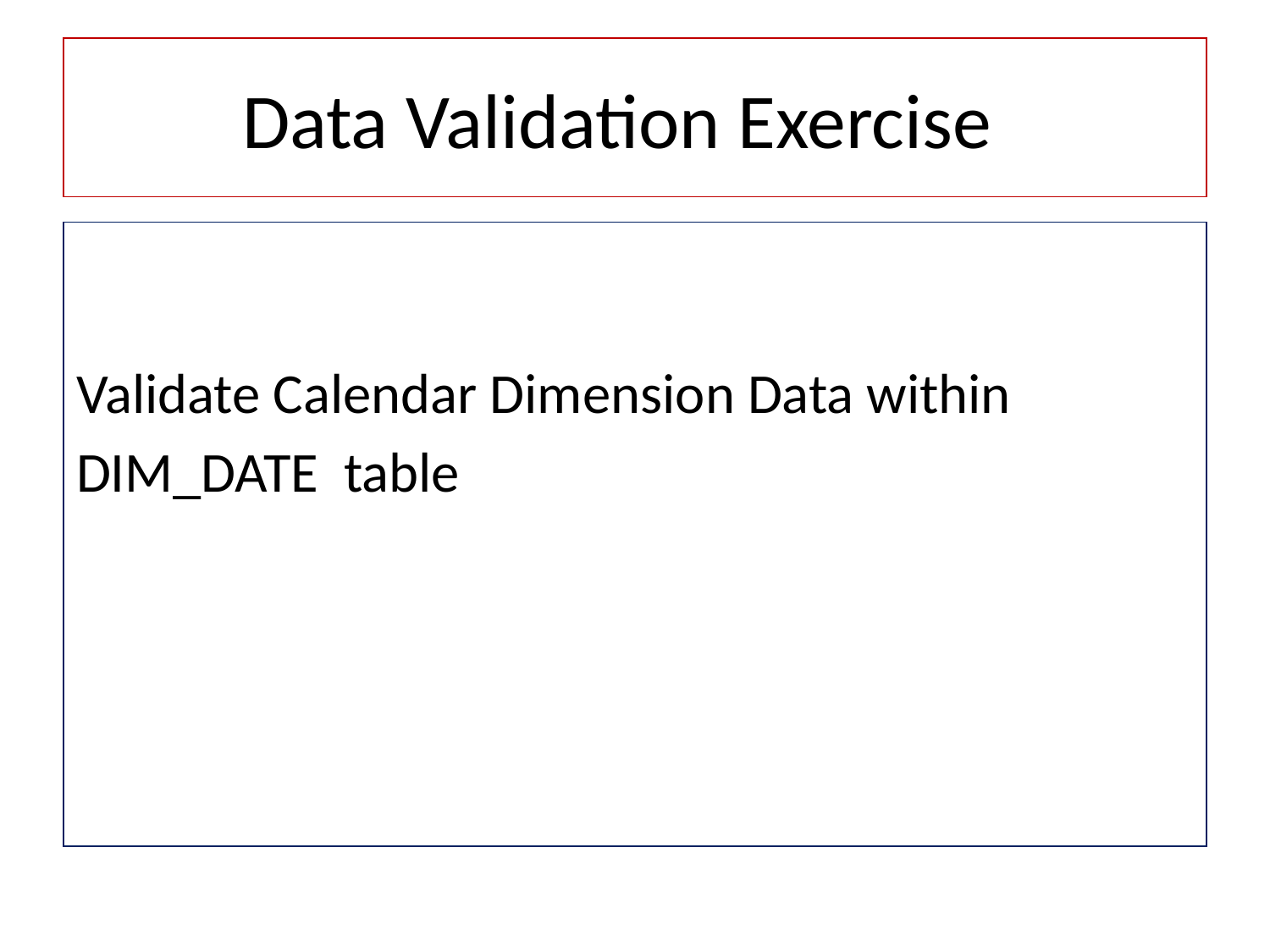

# Data Validation Exercise

Validate Calendar Dimension Data within
DIM_DATE  table